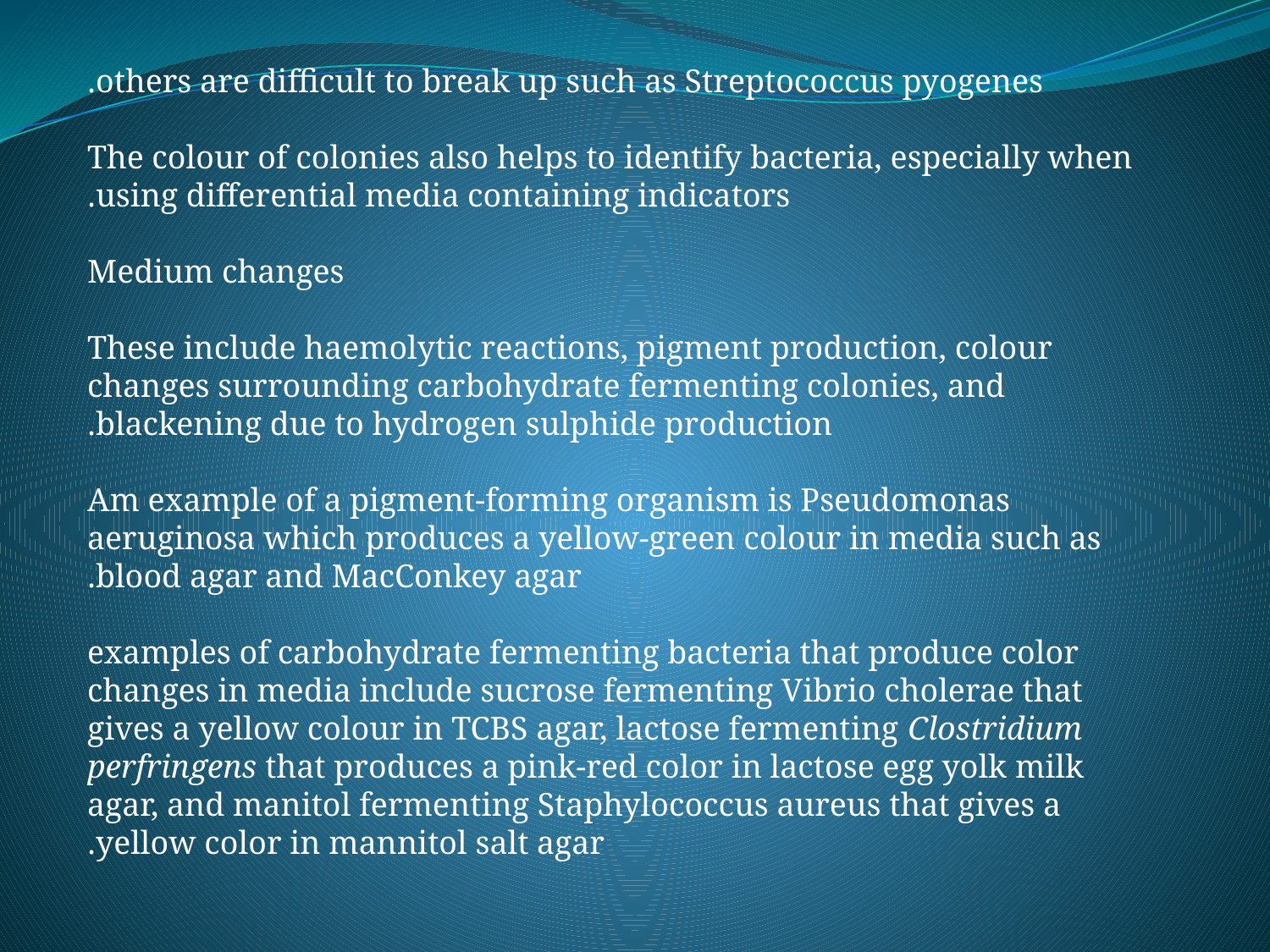

others are difficult to break up such as Streptococcus pyogenes.

The colour of colonies also helps to identify bacteria, especially when using differential media containing indicators.

Medium changes

These include haemolytic reactions, pigment production, colour changes surrounding carbohydrate fermenting colonies, and blackening due to hydrogen sulphide production.

Am example of a pigment-forming organism is Pseudomonas aeruginosa which produces a yellow-green colour in media such as blood agar and MacConkey agar.

examples of carbohydrate fermenting bacteria that produce color changes in media include sucrose fermenting Vibrio cholerae that gives a yellow colour in TCBS agar, lactose fermenting Clostridium perfringens that produces a pink-red color in lactose egg yolk milk agar, and manitol fermenting Staphylococcus aureus that gives a yellow color in mannitol salt agar.